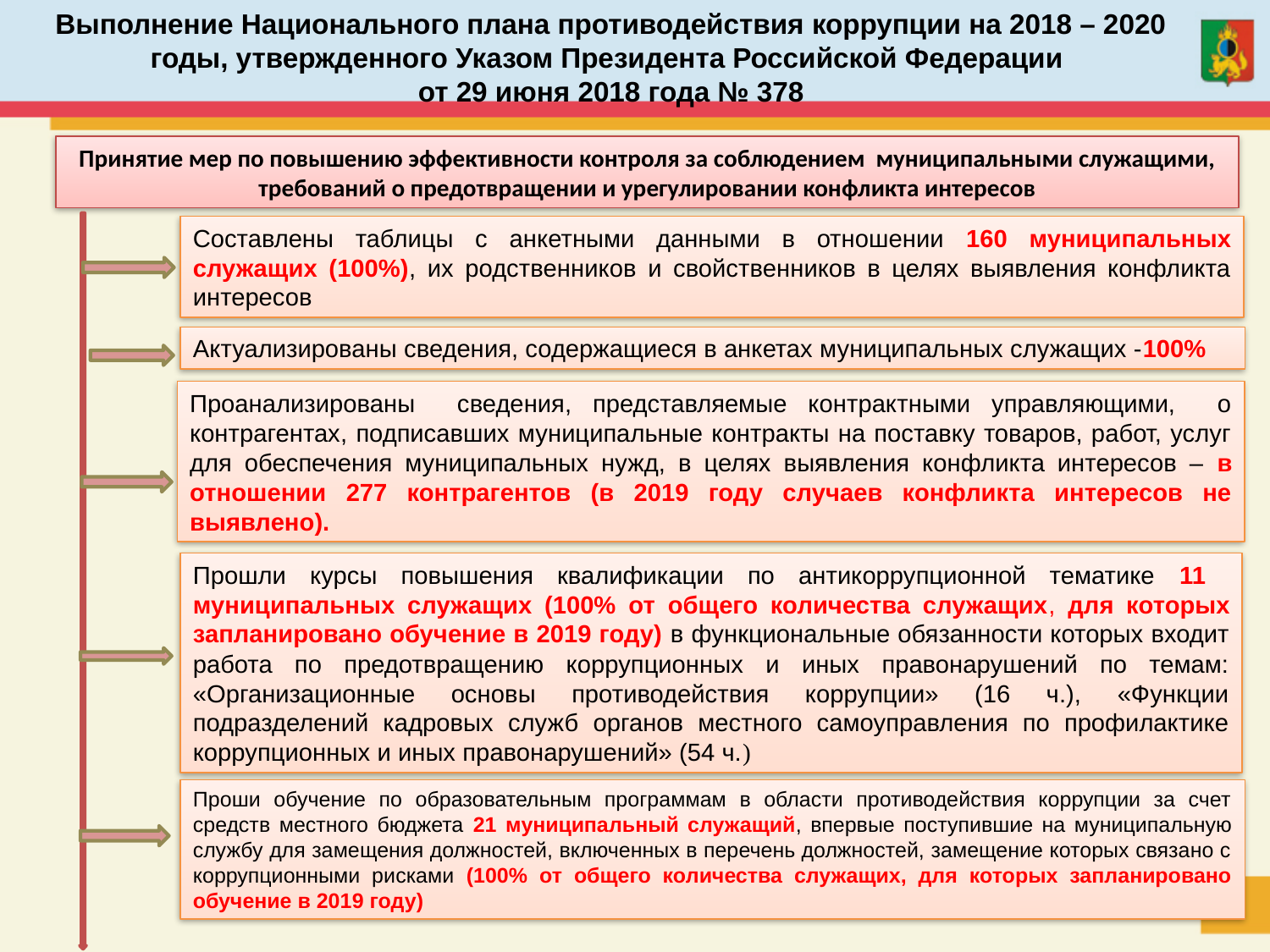

Выполнение Национального плана противодействия коррупции на 2018 – 2020 годы, утвержденного Указом Президента Российской Федерации
от 29 июня 2018 года № 378

Принятие мер по повышению эффективности контроля за соблюдением  муниципальными служащими, требований о предотвращении и урегулировании конфликта интересов

Составлены таблицы с анкетными данными в отношении 160 муниципальных служащих (100%), их родственников и свойственников в целях выявления конфликта интересов

Актуализированы сведения, содержащиеся в анкетах муниципальных служащих -100%
Проанализированы  сведения, представляемые контрактными управляющими,  о контрагентах, подписавших муниципальные контракты на поставку товаров, работ, услуг для обеспечения муниципальных нужд, в целях выявления конфликта интересов – в отношении 277 контрагентов (в 2019 году случаев конфликта интересов не выявлено).

Прошли курсы повышения квалификации по антикоррупционной тематике 11  муниципальных служащих (100% от общего количества служащих, для которых запланировано обучение в 2019 году) в функциональные обязанности которых входит работа по предотвращению коррупционных и иных правонарушений по темам: «Организационные основы противодействия коррупции» (16 ч.), «Функции подразделений кадровых служб органов местного самоуправления по профилактике коррупционных и иных правонарушений» (54 ч.)

Проши обучение по образовательным программам в области противодействия коррупции за счет средств местного бюджета 21 муниципальный служащий, впервые поступившие на муниципальную службу для замещения должностей, включенных в перечень должностей, замещение которых связано с коррупционными рисками (100% от общего количества служащих, для которых запланировано обучение в 2019 году)

2